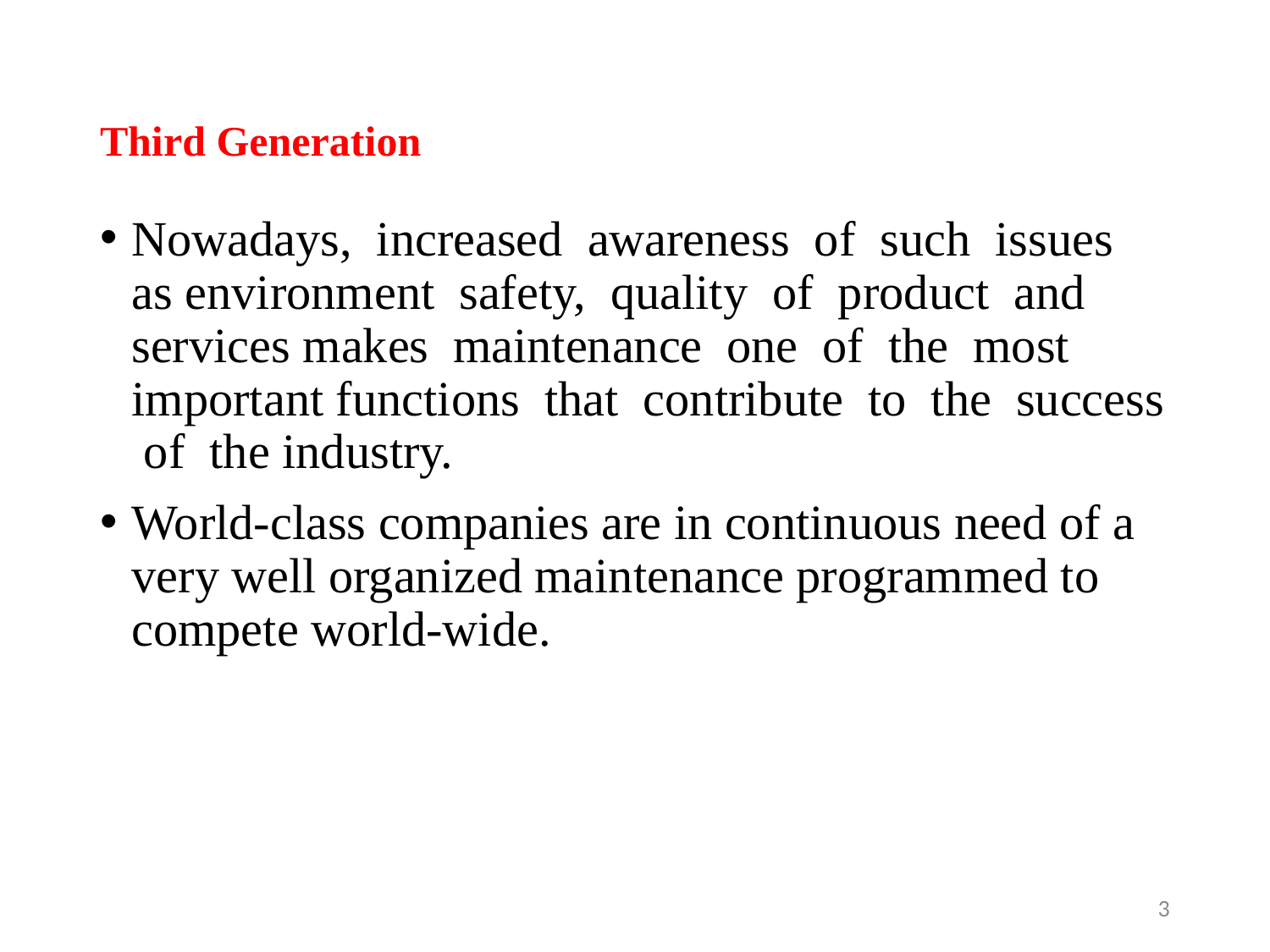

# Third Generation
Nowadays,  increased  awareness  of  such  issues  as environment  safety,  quality  of  product  and  services makes  maintenance  one  of  the  most  important functions  that  contribute  to  the  success  of  the industry.
World-class companies are in continuous need of a very well organized maintenance programmed to compete world-wide.
3